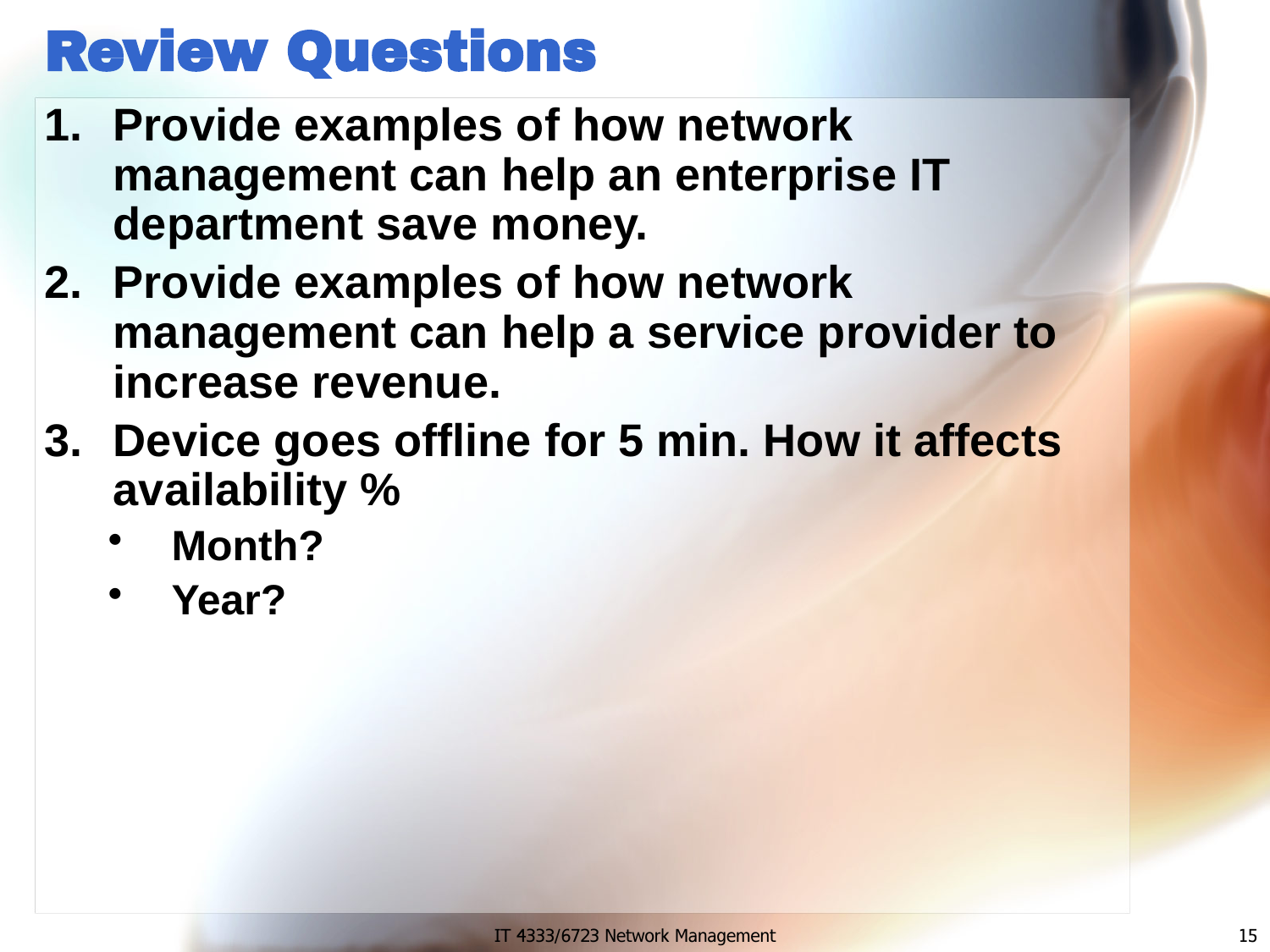

# Review Questions
Provide examples of how network management can help an enterprise IT department save money.
Provide examples of how network management can help a service provider to increase revenue.
Device goes offline for 5 min. How it affects availability %
Month?
Year?

IT 4333/6723 Network Management
15